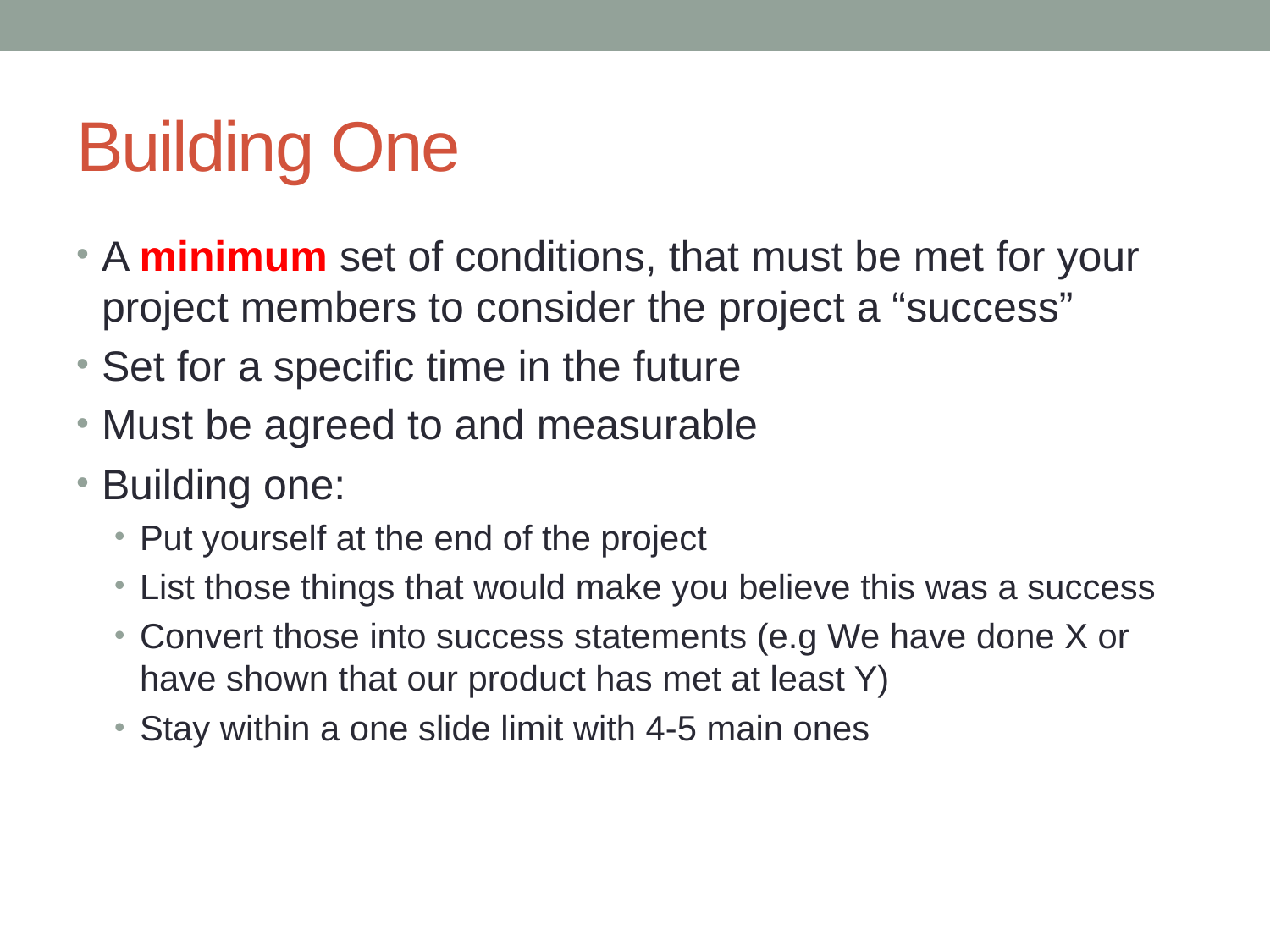

# Building One
A minimum set of conditions, that must be met for your project members to consider the project a “success”
Set for a specific time in the future
Must be agreed to and measurable
Building one:
Put yourself at the end of the project
List those things that would make you believe this was a success
Convert those into success statements (e.g We have done X or have shown that our product has met at least Y)
Stay within a one slide limit with 4-5 main ones